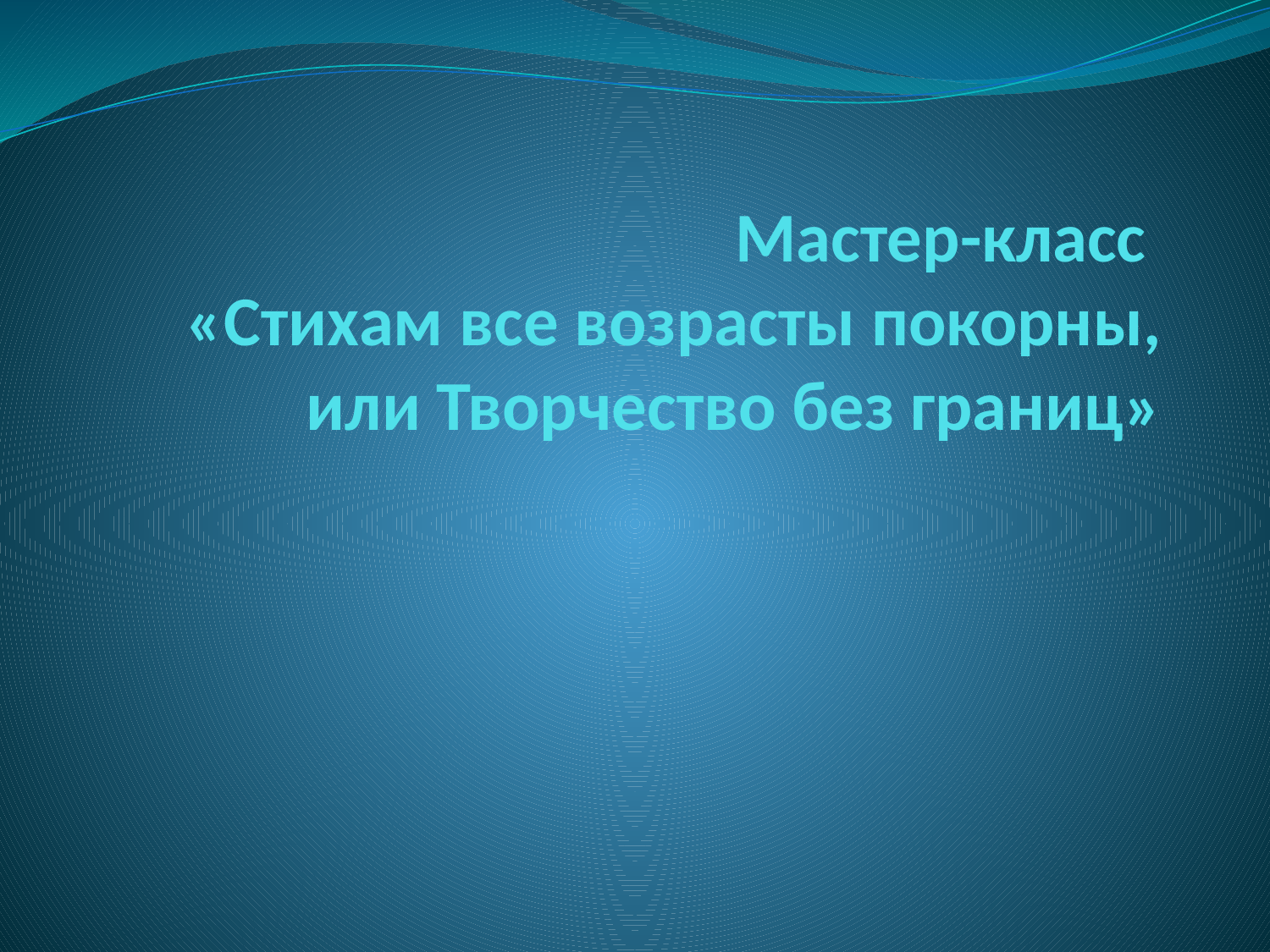

# Мастер-класс «Стихам все возрасты покорны, или Творчество без границ»